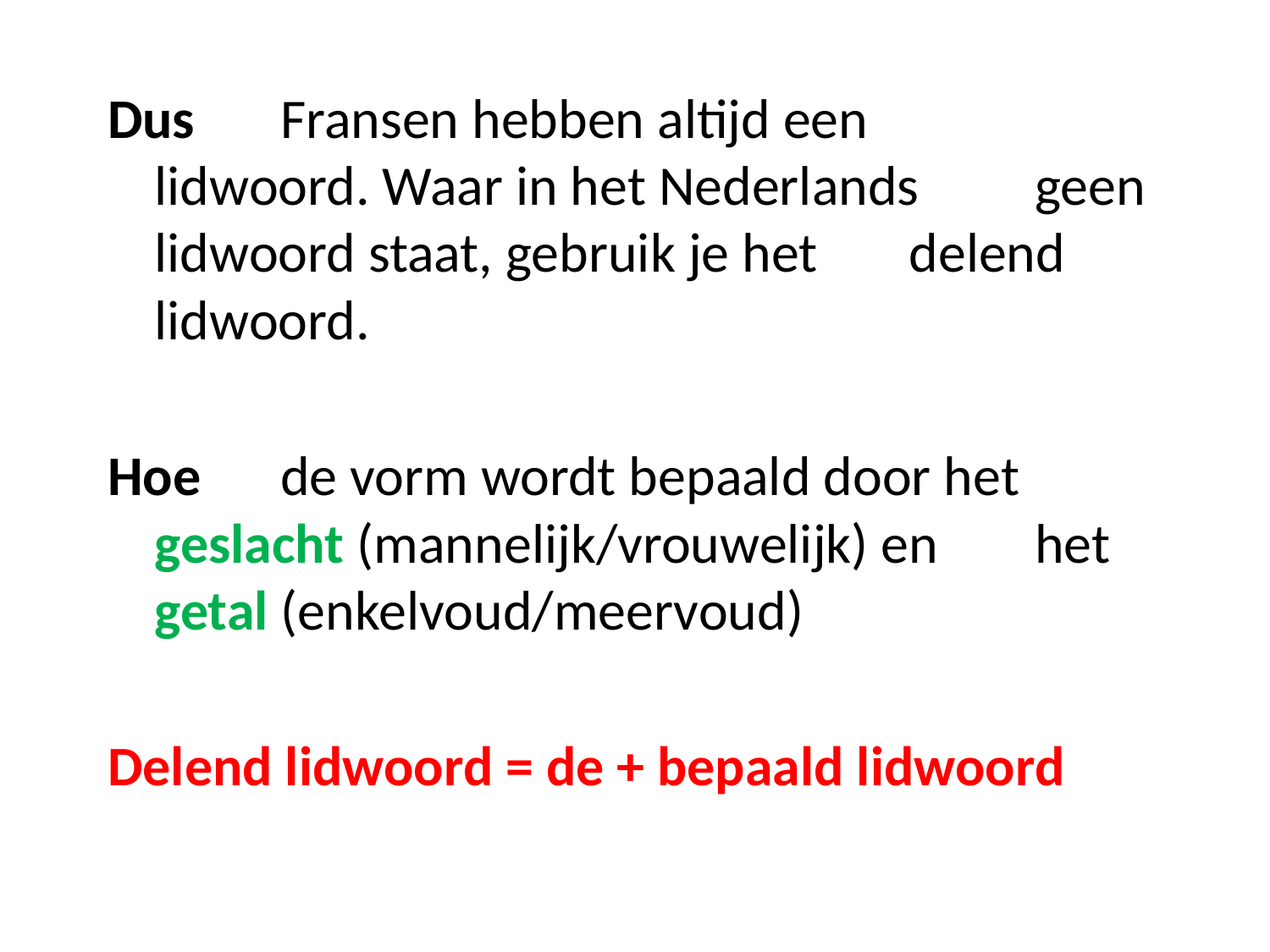

Dus		Fransen hebben altijd een			 	lidwoord. Waar in het Nederlands 		geen lidwoord staat, gebruik je het 		delend lidwoord.

Hoe		de vorm wordt bepaald door het 			geslacht (mannelijk/vrouwelijk) en 		het getal (enkelvoud/meervoud)

Delend lidwoord = de + bepaald lidwoord